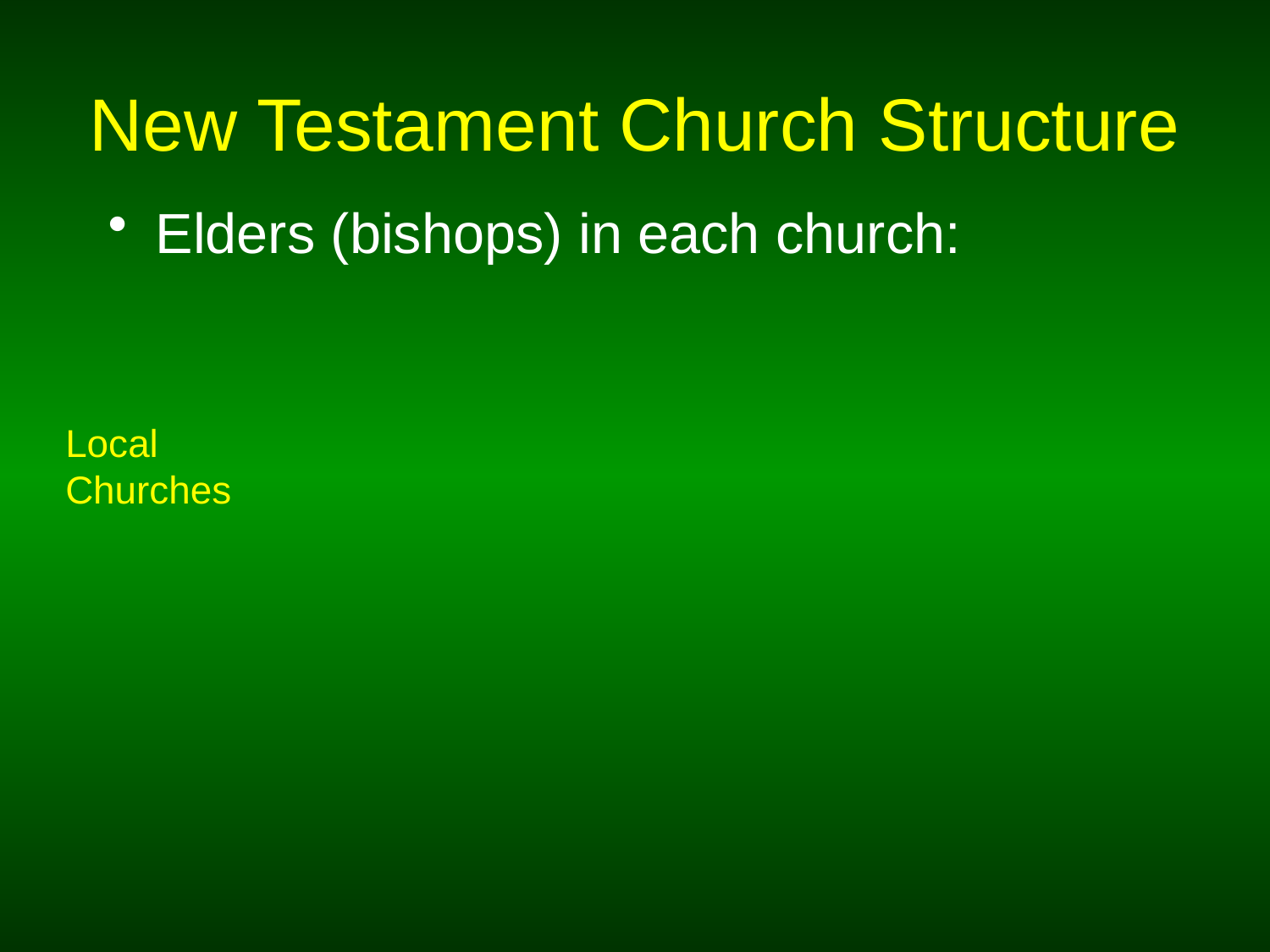

# New Testament Church Structure
Elders (bishops) in each church:
Local Churches